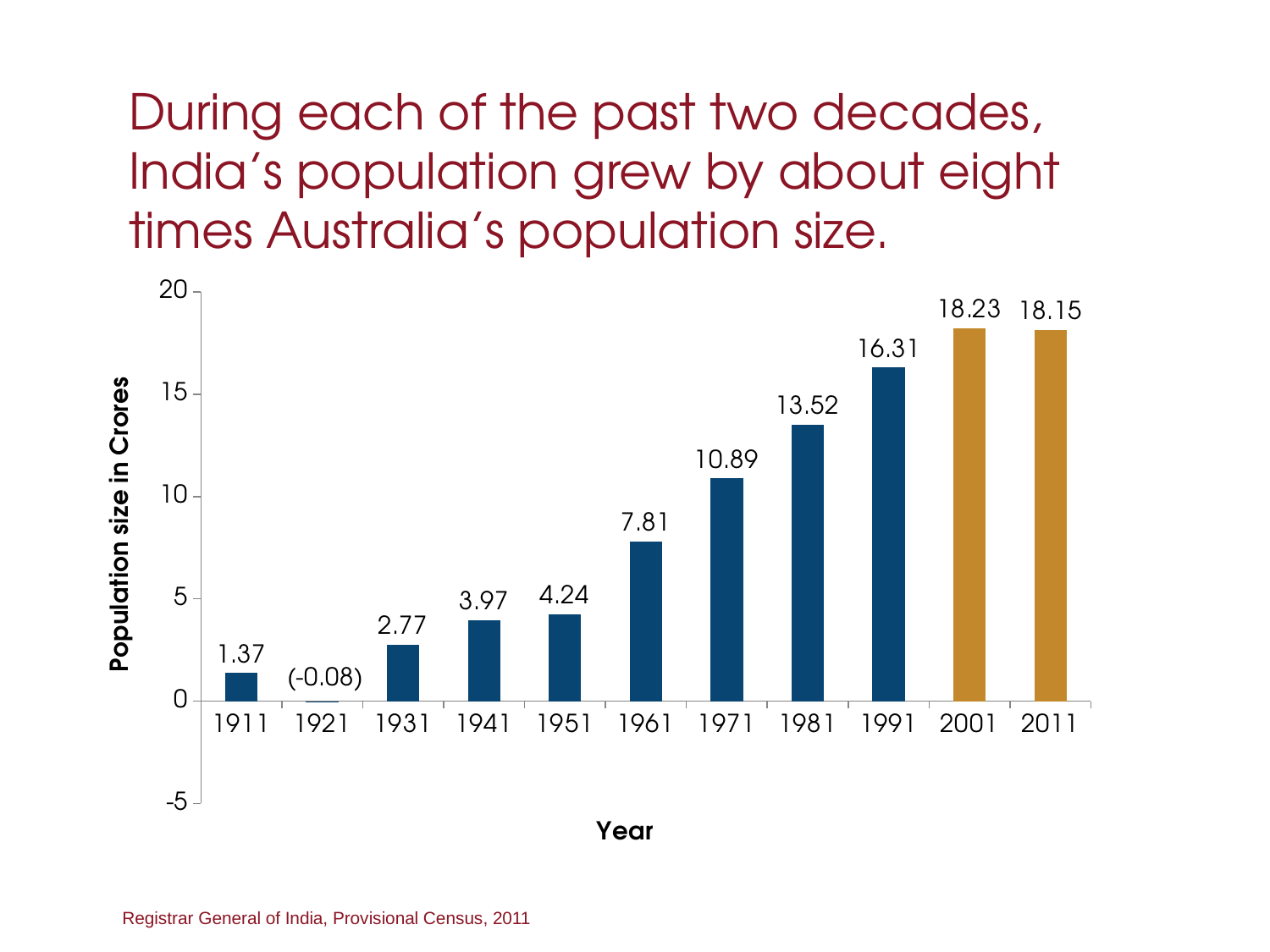

During each of the past two decades, India’s population grew by about eight times Australia’s population size.

### Chart

| Category |  1.37   -0.08   2.77   3.97   4.24   7.81   10.89   13.52   16.31   18.23   18.15  |
|---|---|
| 1911 | 1.369706299999996 |
| 1921 | -0.07721770000000001 |
| 1931 | 2.7656025 |
| 1941 | 3.9683342000000073 |
| 1951 | 4.242751 |
| 1961 | 7.8146681 |
| 1971 | 10.892488100000023 |
| 1981 | 13.516944500000006 |
| 1991 | 16.3091942 |
| 2001 | 18.23163969999995 |
| 2011 | 18.1455986 |
Registrar General of India, Provisional Census, 2011